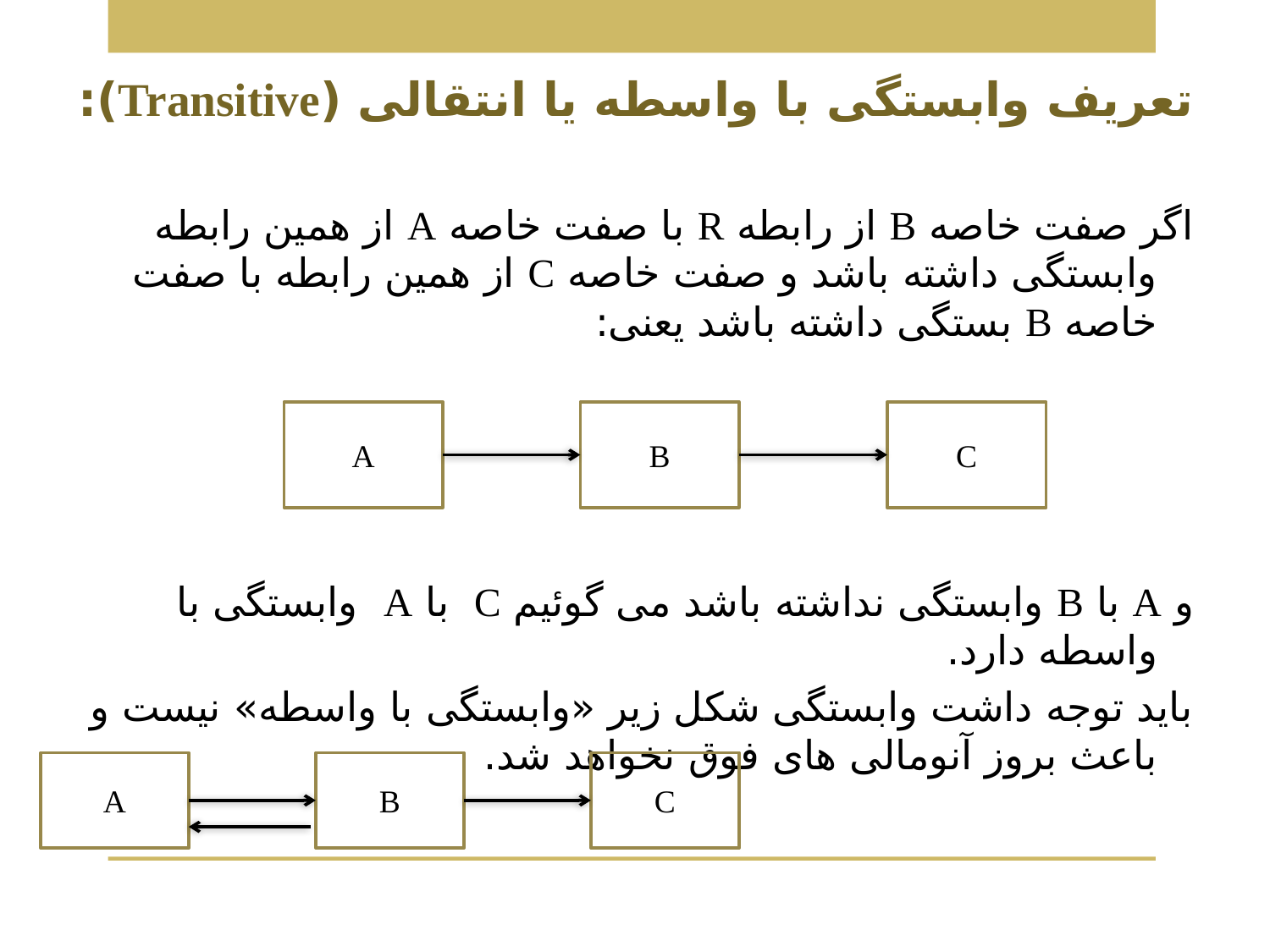

تعریف وابستگی با واسطه یا انتقالی (Transitive):

اگر صفت خاصه B از رابطه R با صفت خاصه A از همین رابطه وابستگی داشته باشد و صفت خاصه C از همین رابطه با صفت خاصه B بستگی داشته باشد یعنی:

و A با B وابستگی نداشته باشد می گوئیم C  با A  وابستگی با واسطه دارد.
باید توجه داشت وابستگی شکل زیر «وابستگی با واسطه» نیست و باعث بروز آنومالی های فوق نخواهد شد.

A
B
C
A
B
C